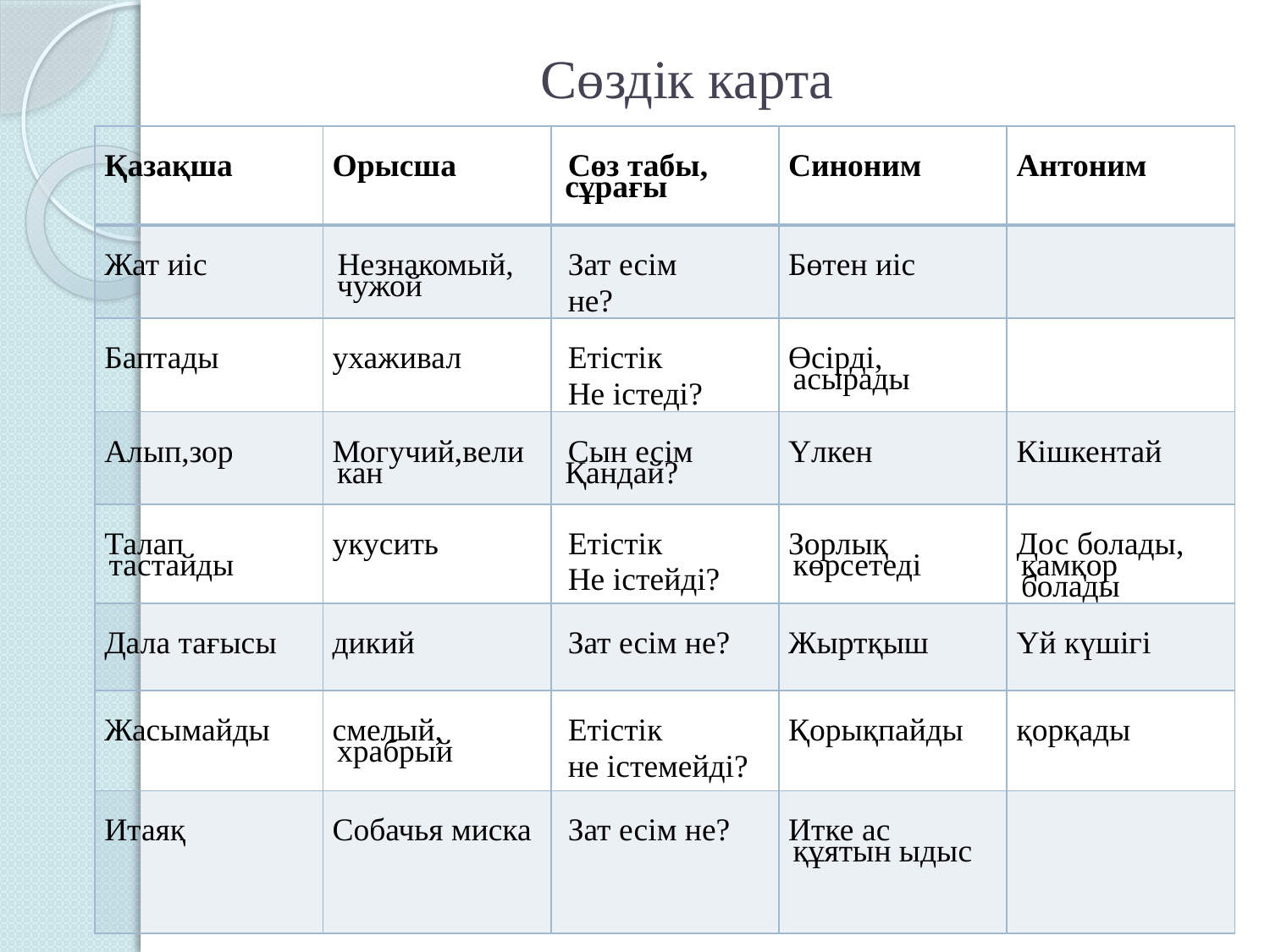

# Сөздік карта
| Қазақша | Орысша | Сөз табы, сұрағы | Синоним | Антоним |
| --- | --- | --- | --- | --- |
| Жат иіс | Незнакомый, чужой | Зат есім не? | Бөтен иіс |  |
| Баптады | ухаживал | Етістік Не істеді? | Өсірді, асырады |  |
| Алып,зор | Могучий,великан | Сын есім Қандай? | Үлкен | Кішкентай |
| Талап тастайды | укусить | Етістік Не істейді? | Зорлық көрсетеді | Дос болады, қамқор болады |
| Дала тағысы | дикий | Зат есім не? | Жыртқыш | Үй күшігі |
| Жасымайды | смелый, храбрый | Етістік не істемейді? | Қорықпайды | қорқады |
| Итаяқ | Собачья миска | Зат есім не? | Итке ас құятын ыдыс |  |